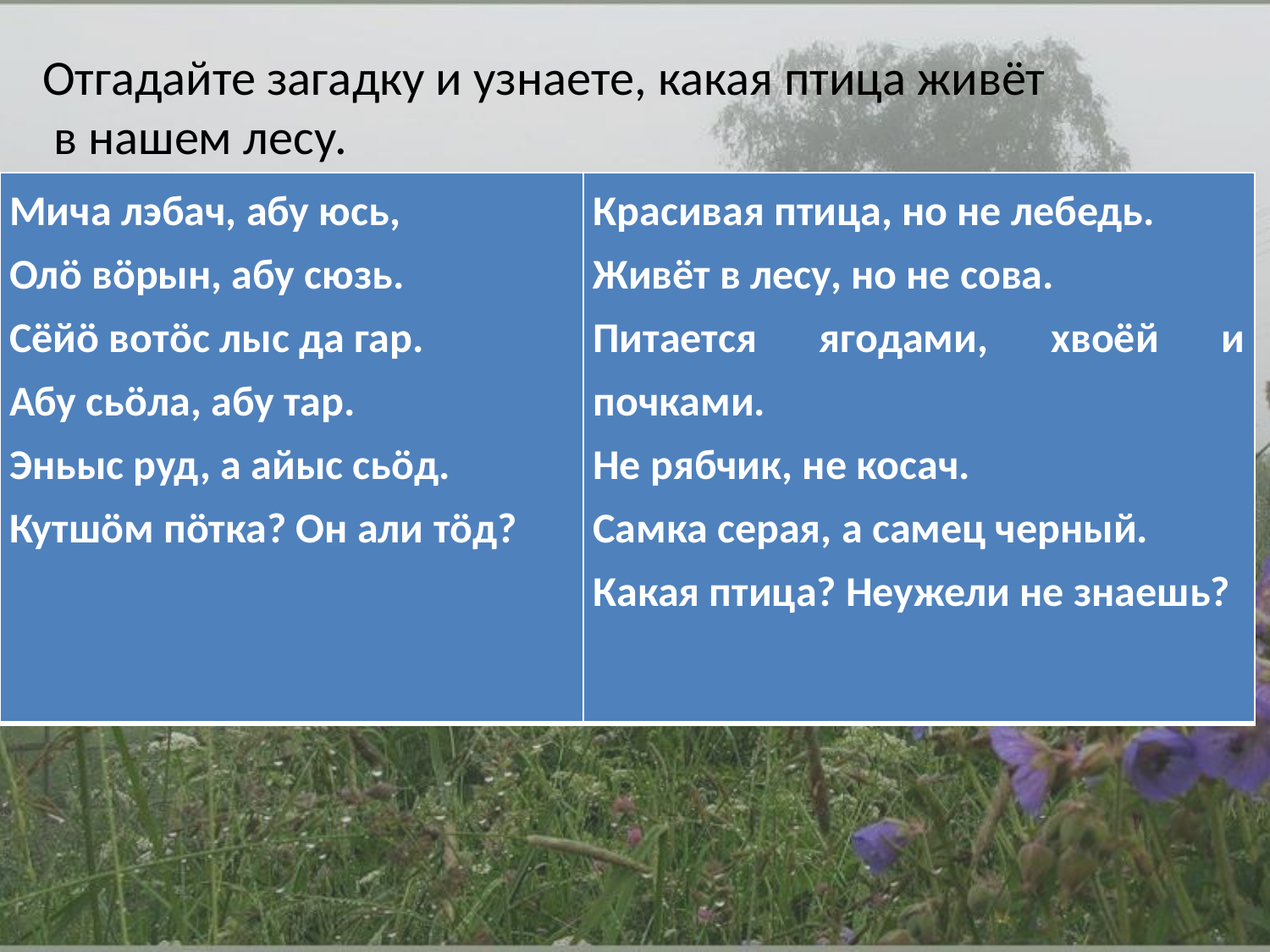

Отгадайте загадку и узнаете, какая птица живёт
 в нашем лесу.
| Мича лэбач, абу юсь, Олö вöрын, абу сюзь. Сёйö вотöс лыс да гар. Абу сьöла, абу тар. Эньыс руд, а айыс сьöд. Кутшöм пöтка? Он али тöд? | Красивая птица, но не лебедь. Живёт в лесу, но не сова. Питается ягодами, хвоёй и почками. Не рябчик, не косач. Самка серая, а самец черный. Какая птица? Неужели не знаешь? |
| --- | --- |